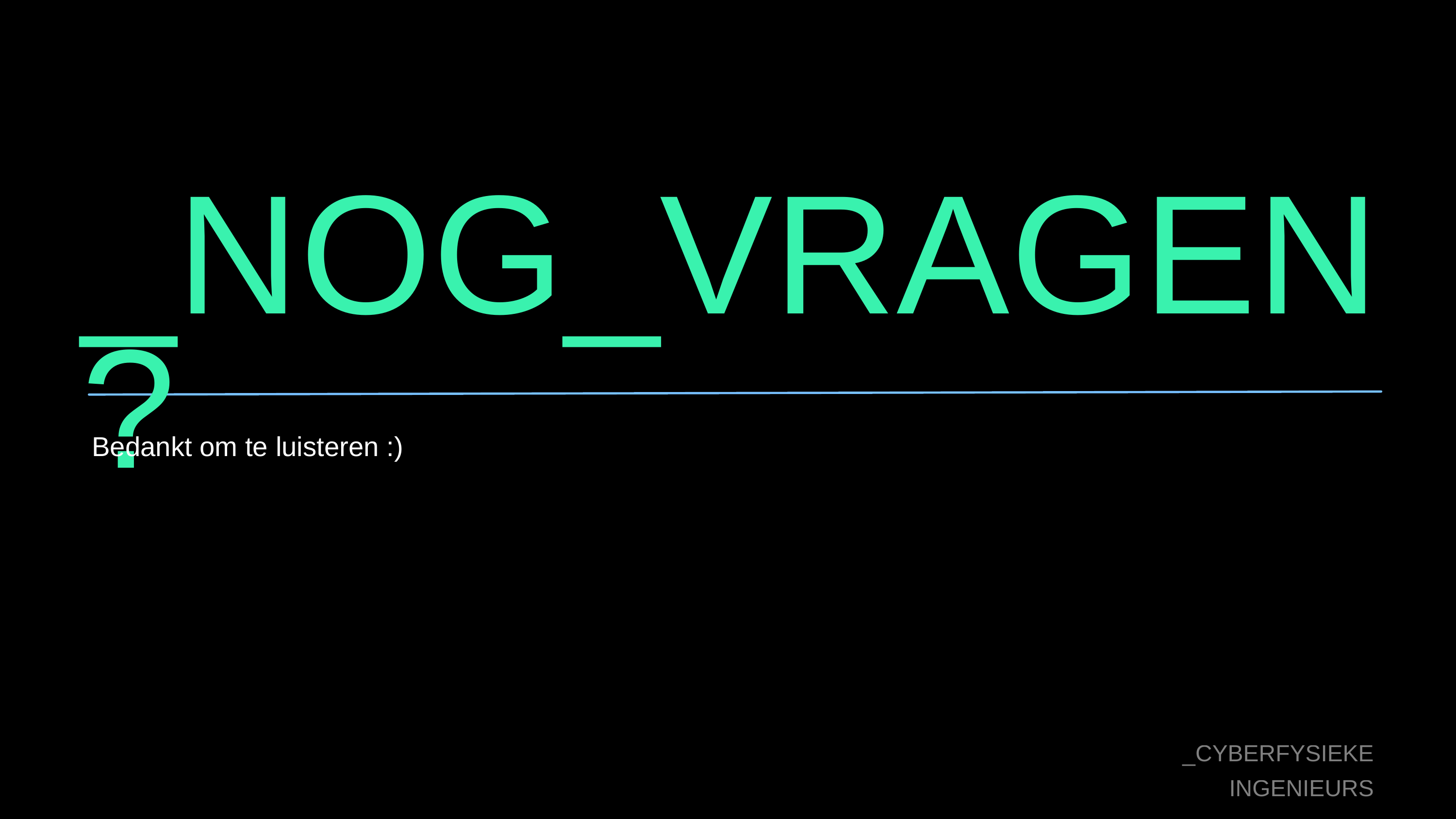

_NOG_VRAGEN?

Bedankt om te luisteren :)
_CYBERFYSIEKE INGENIEURS